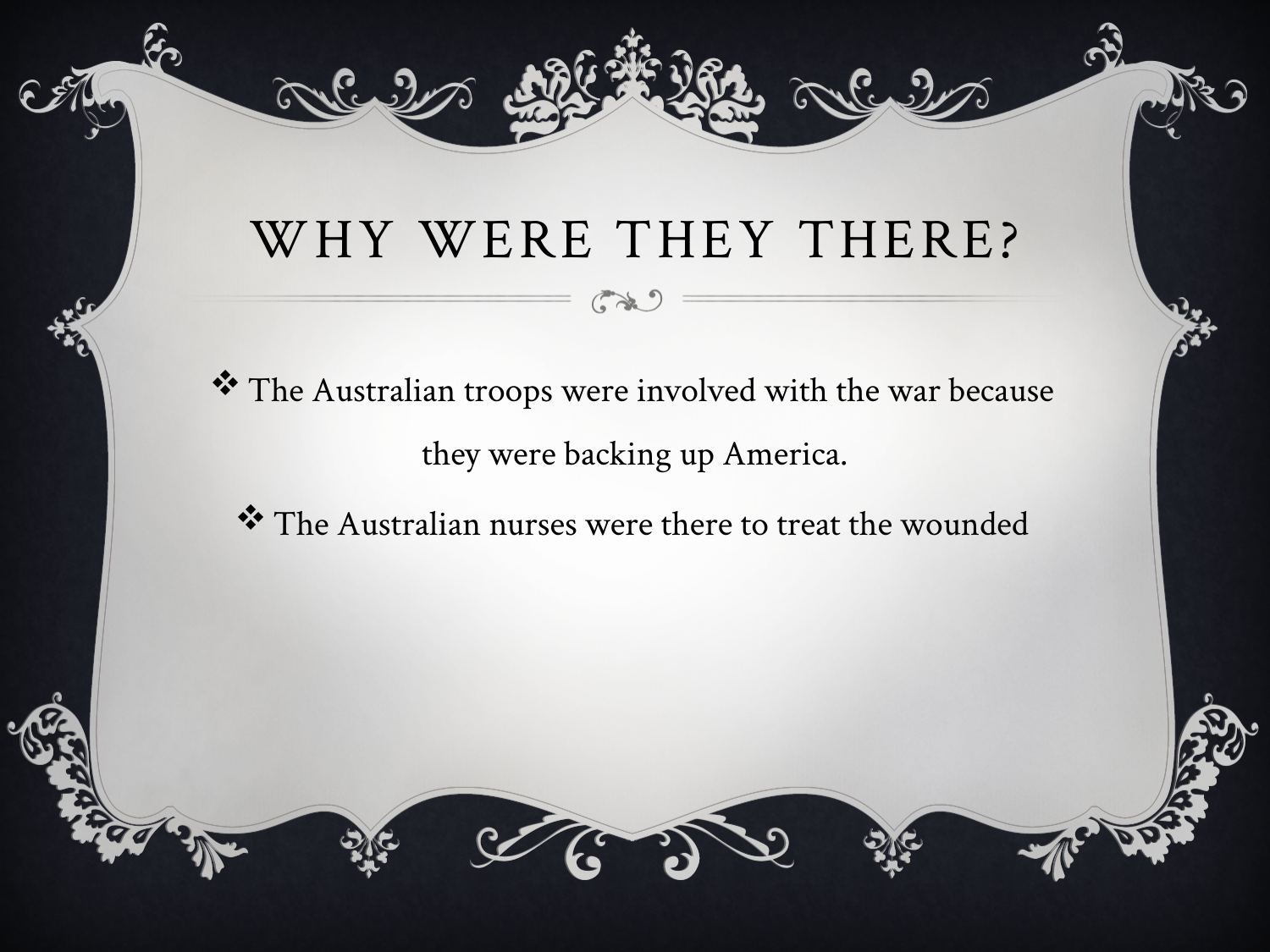

# Why Were They There?
The Australian troops were involved with the war because they were backing up America.
The Australian nurses were there to treat the wounded